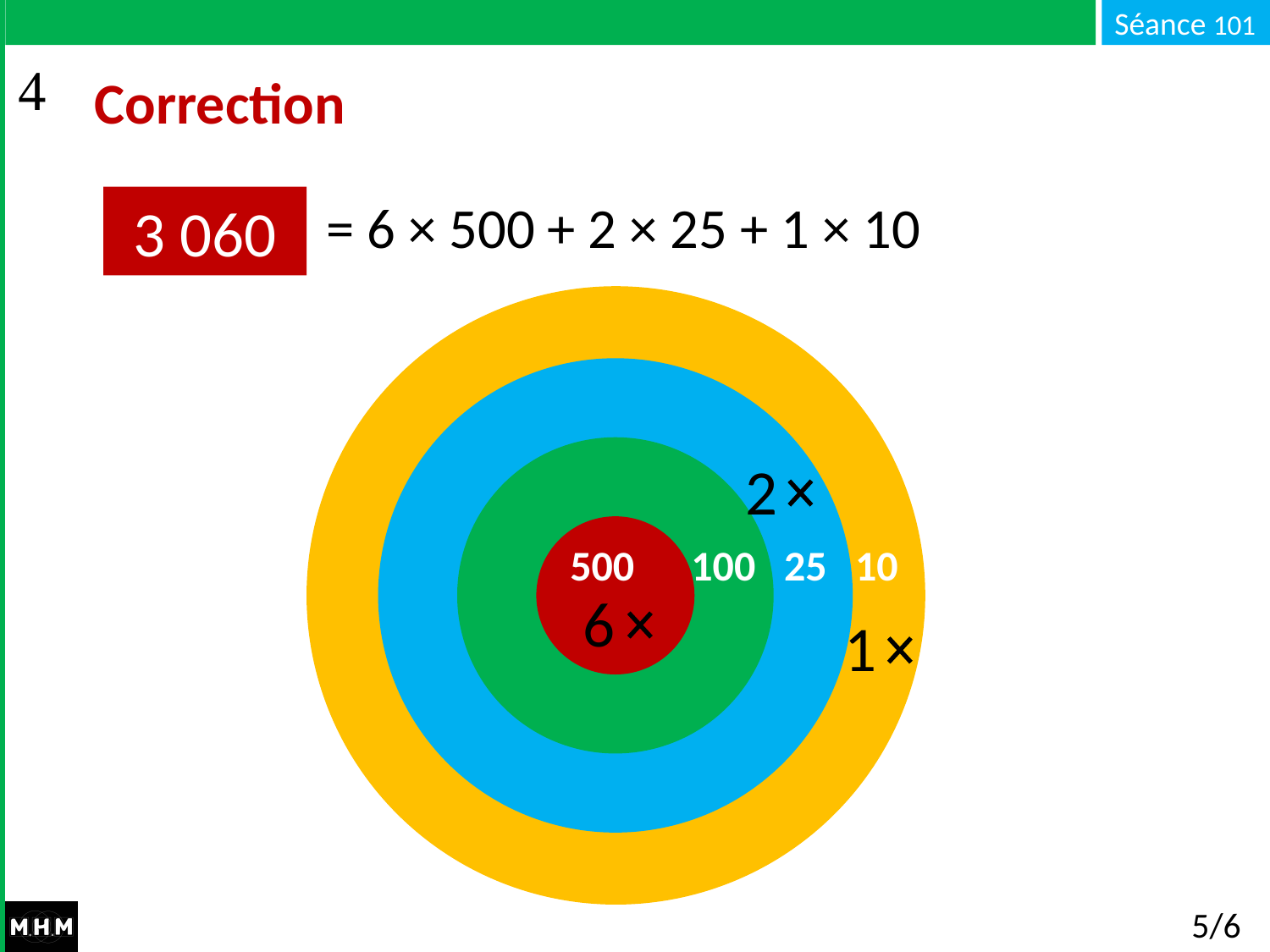

# Correction
= 6 × 500 + 2 × 25 + 1 × 10
3 060

   500      100   25   10
2

6

1

5/6